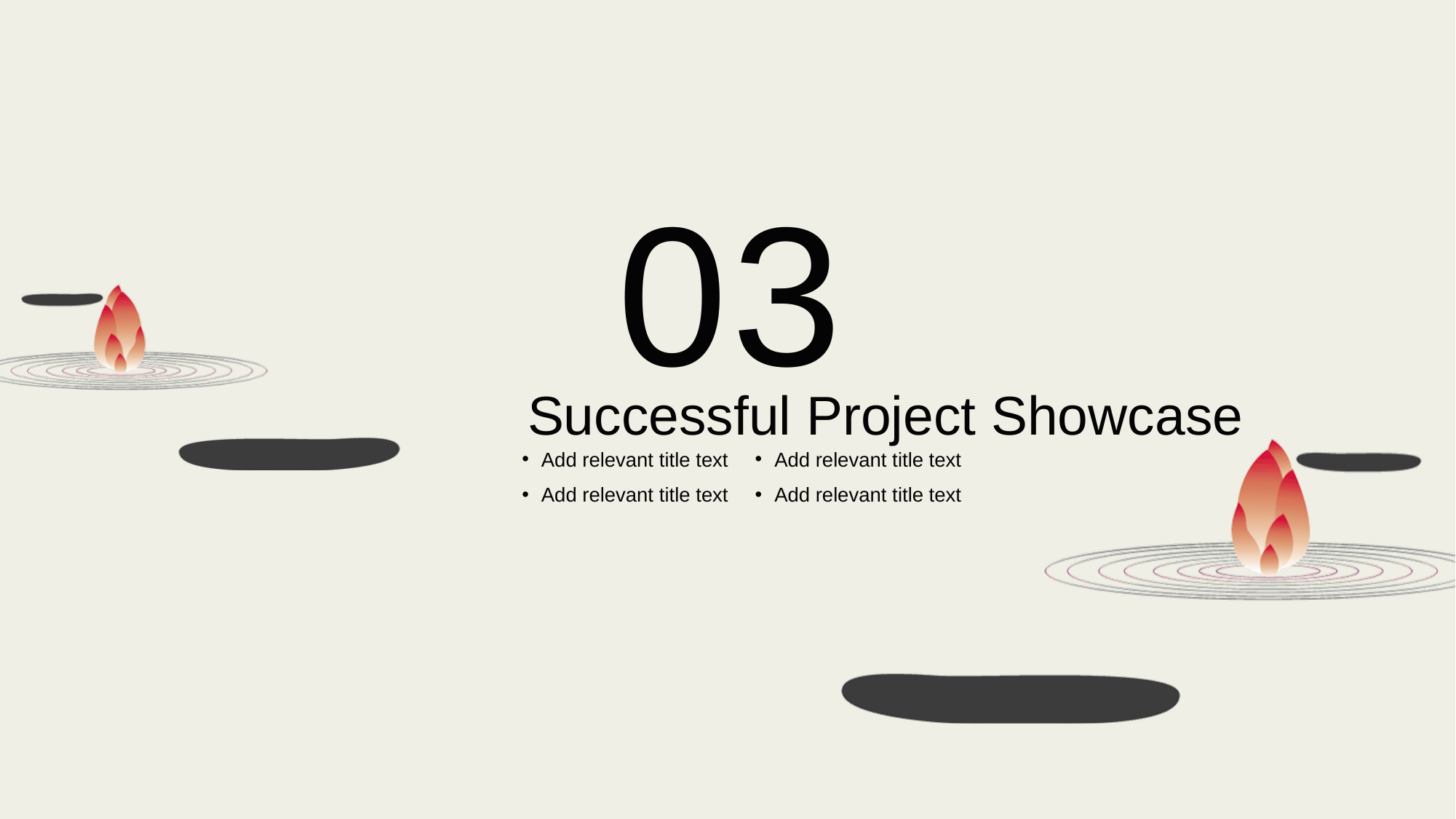

03
Successful Project Showcase
Add relevant title text
Add relevant title text
Add relevant title text
Add relevant title text